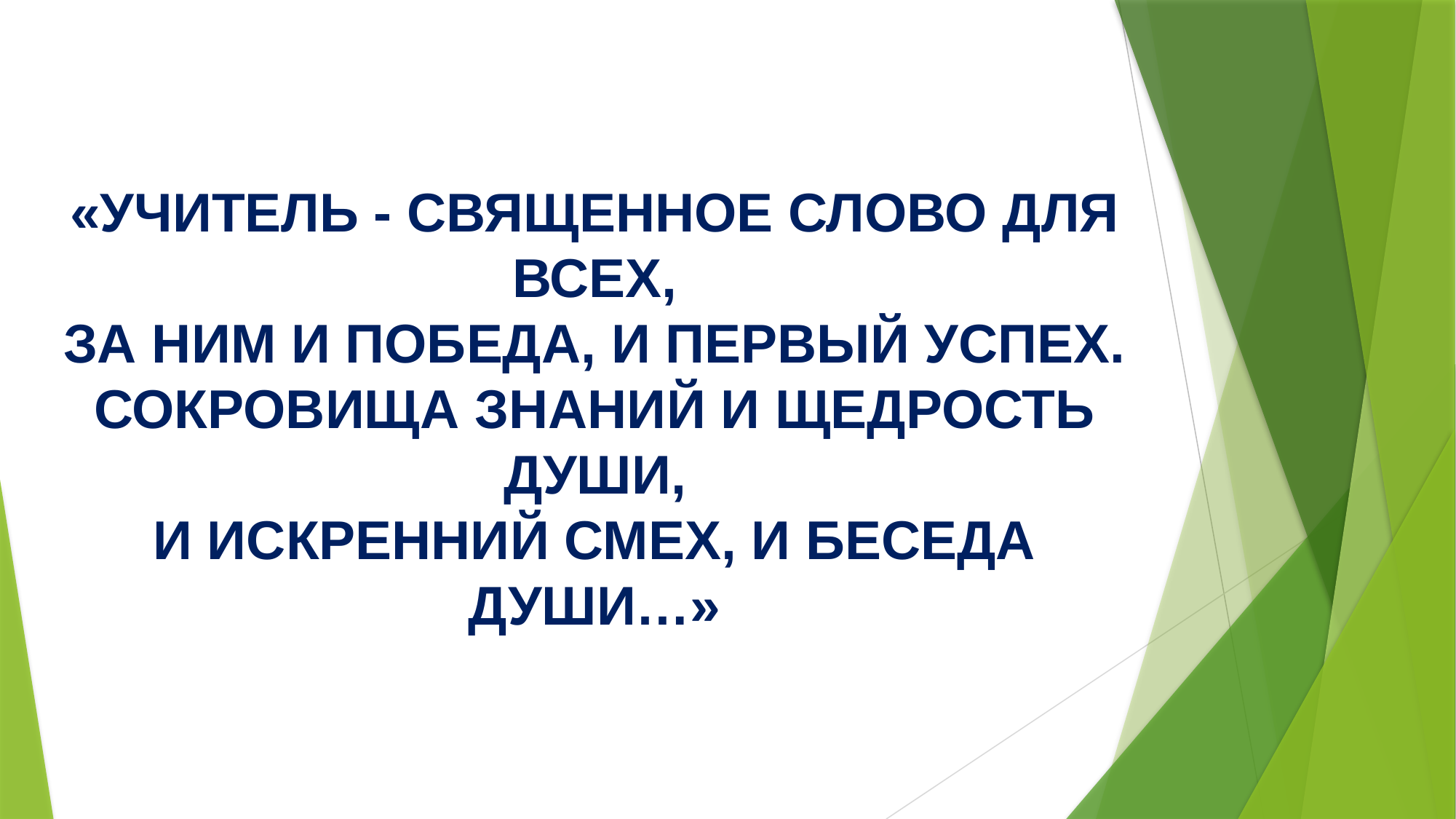

«Учитель - священное слово для всех,
За ним и победа, и первый успех.
Сокровища знаний и щедрость души,
И искренний смех, и беседа души…»